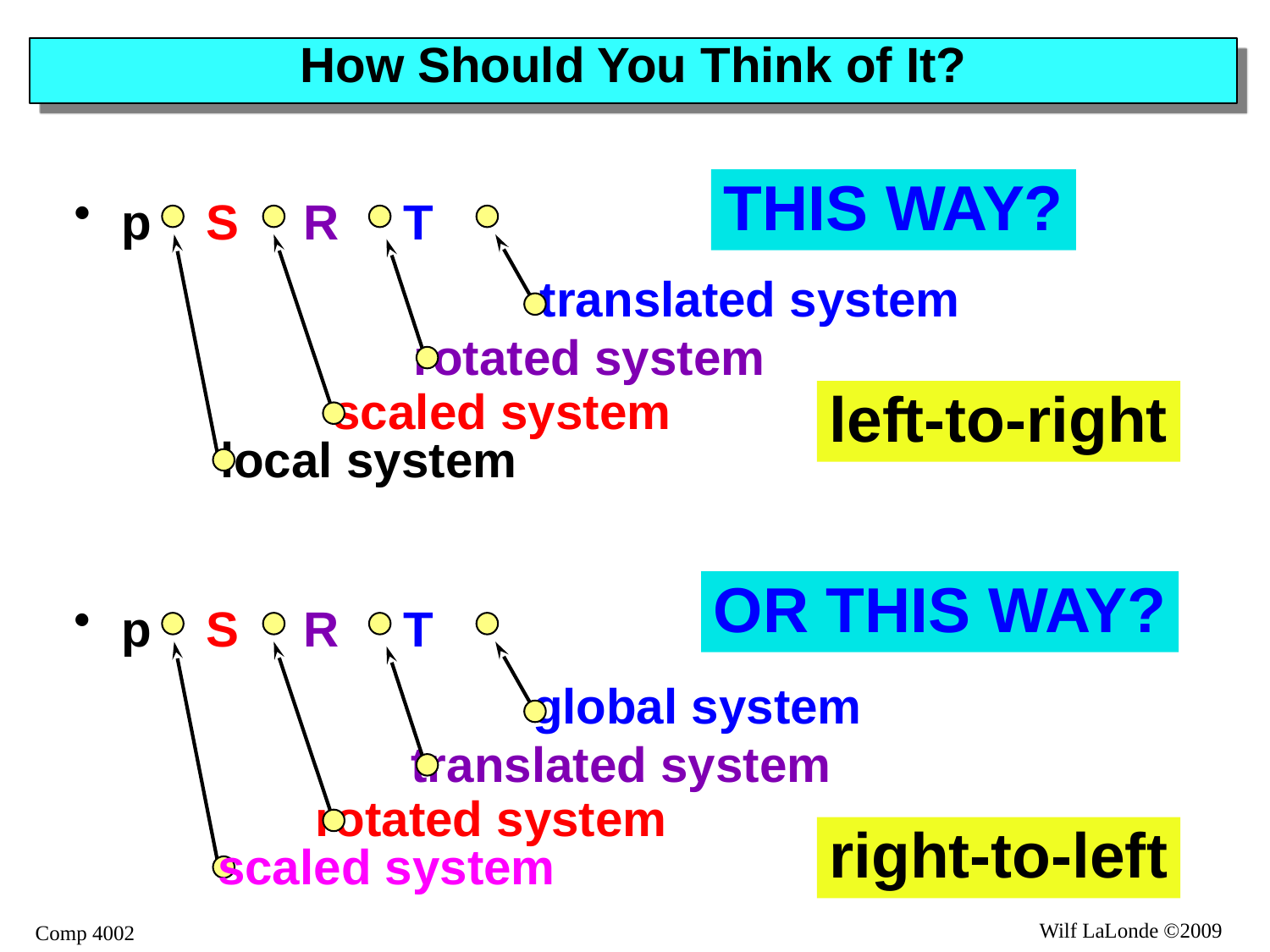

# How Should You Think of It?
THIS WAY?
p    S        R        T

translated system

rotated system

scaled system
left-to-right

local system

OR THIS WAY?
p    S        R        T

global system

translated system

rotated system

right-to-left
scaled system